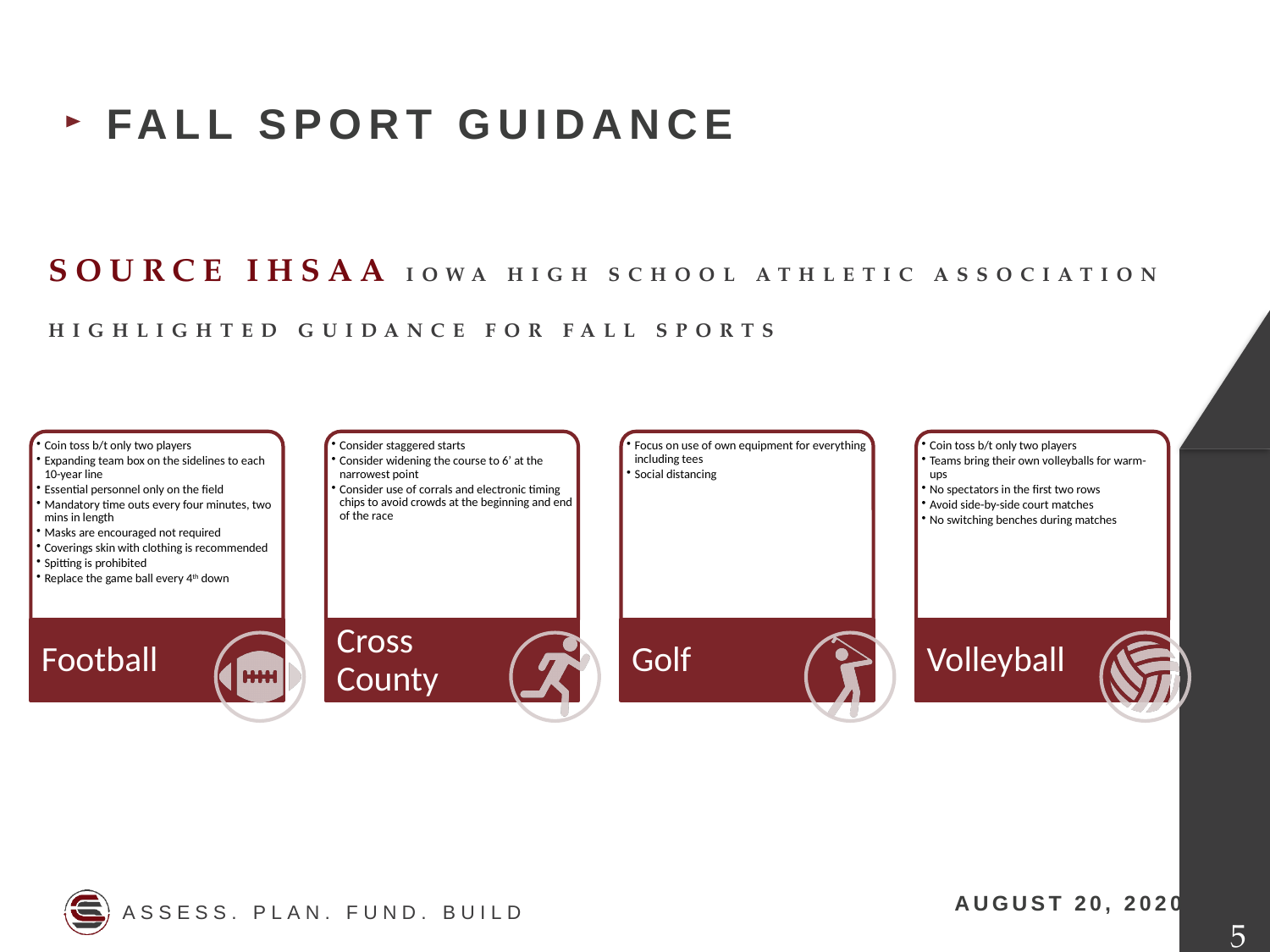

Fall sport guidance

Source IHSAA Iowa high school athletic association

Highlighted guidance for fall sports
Coin toss b/t only two players
Expanding team box on the sidelines to each 10-year line
Essential personnel only on the field
Mandatory time outs every four minutes, two mins in length
Masks are encouraged not required
Coverings skin with clothing is recommended
Spitting is prohibited
Replace the game ball every 4th down
Football
Consider staggered starts
Consider widening the course to 6’ at the narrowest point
Consider use of corrals and electronic timing chips to avoid crowds at the beginning and end of the race
Cross County
Focus on use of own equipment for everything including tees
Social distancing
Golf
Coin toss b/t only two players
Teams bring their own volleyballs for warm-ups
No spectators in the first two rows
Avoid side-by-side court matches
No switching benches during matches
Volleyball
August 20, 2020

5